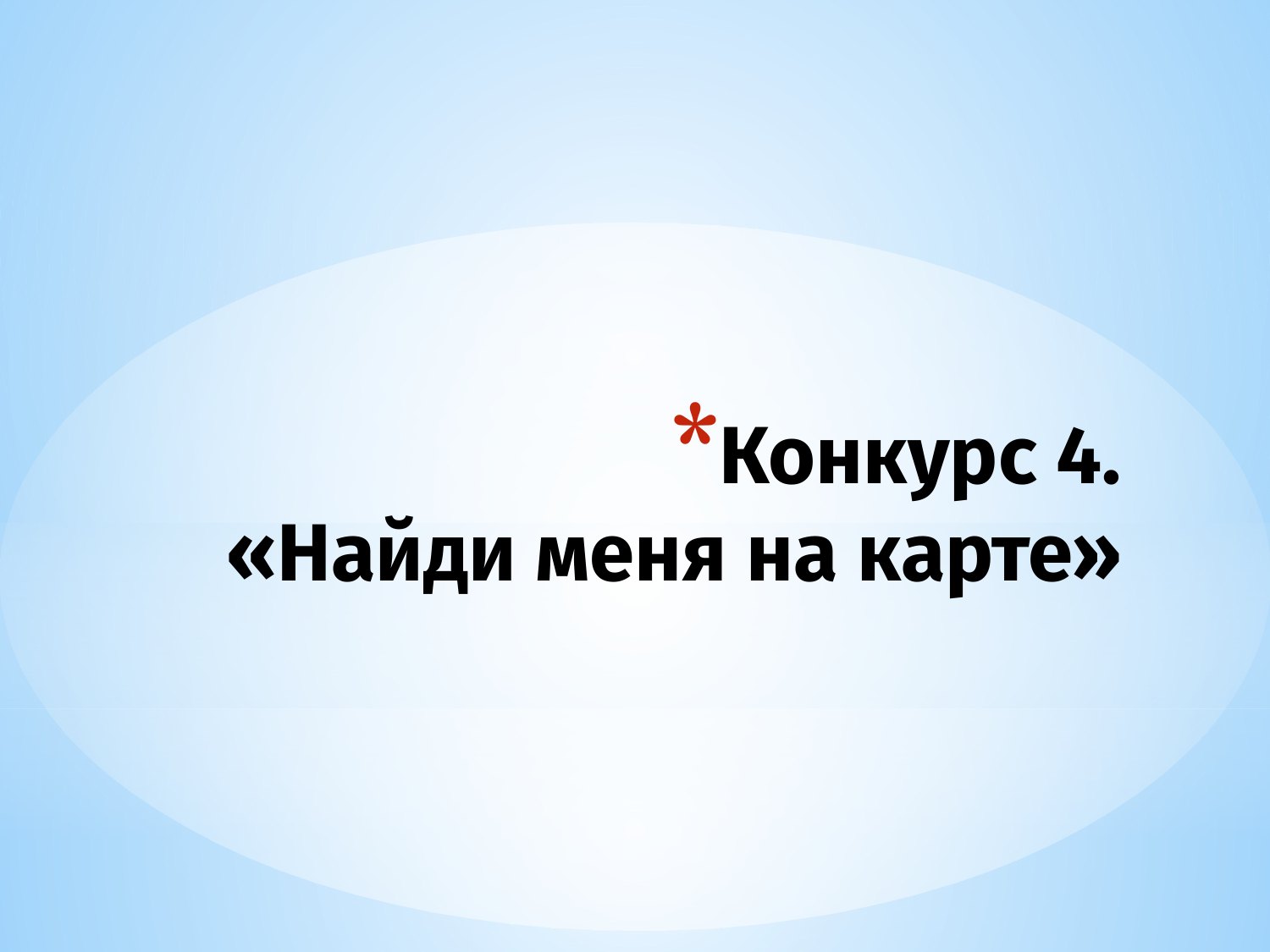

# Конкурс 4. «Найди меня на карте»